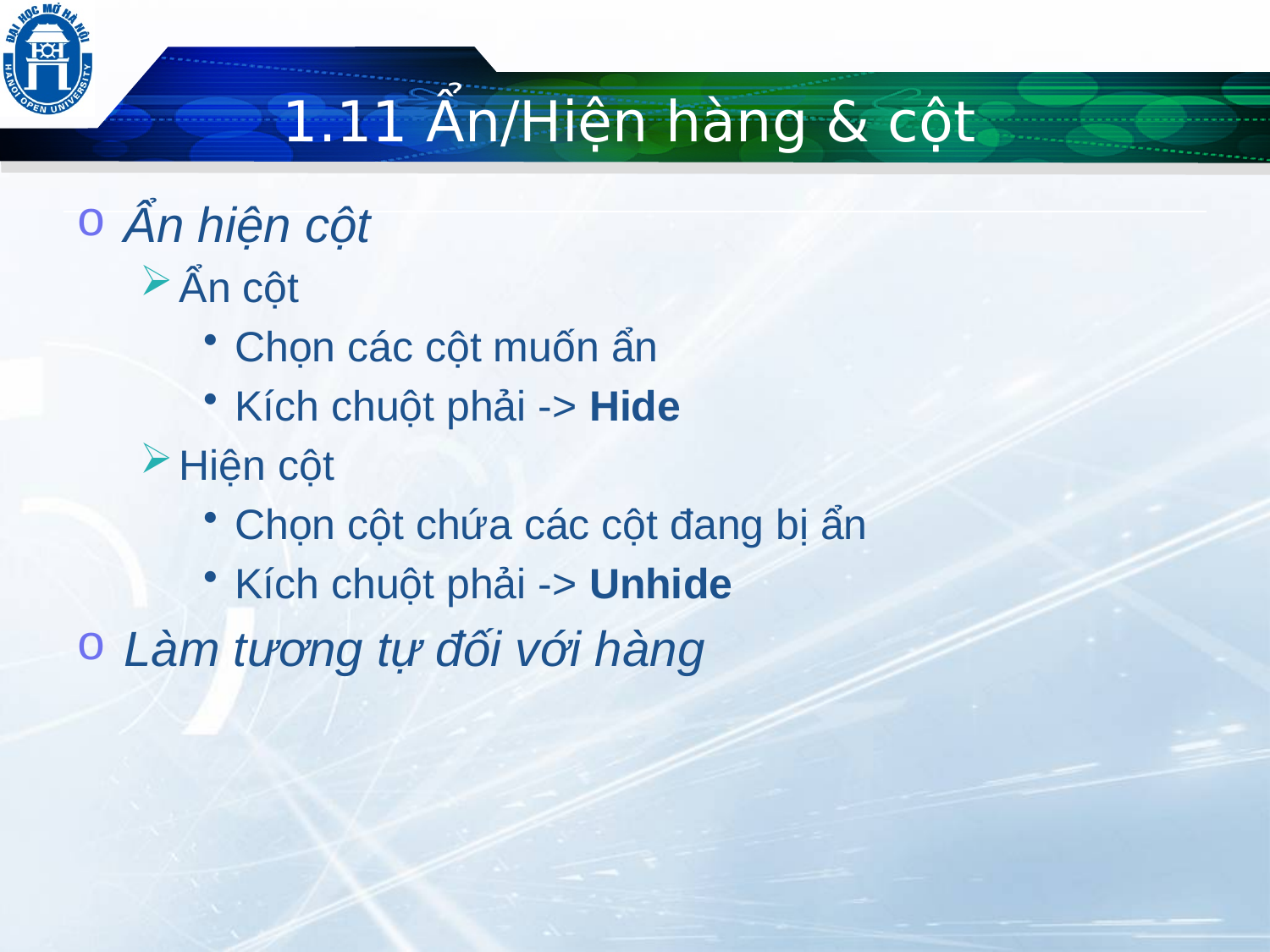

# 1.11 Ẩn/Hiện hàng & cột
Ẩn hiện cột
Ẩn cột
Chọn các cột muốn ẩn
Kích chuột phải -> Hide
Hiện cột
Chọn cột chứa các cột đang bị ẩn
Kích chuột phải -> Unhide
Làm tương tự đối với hàng